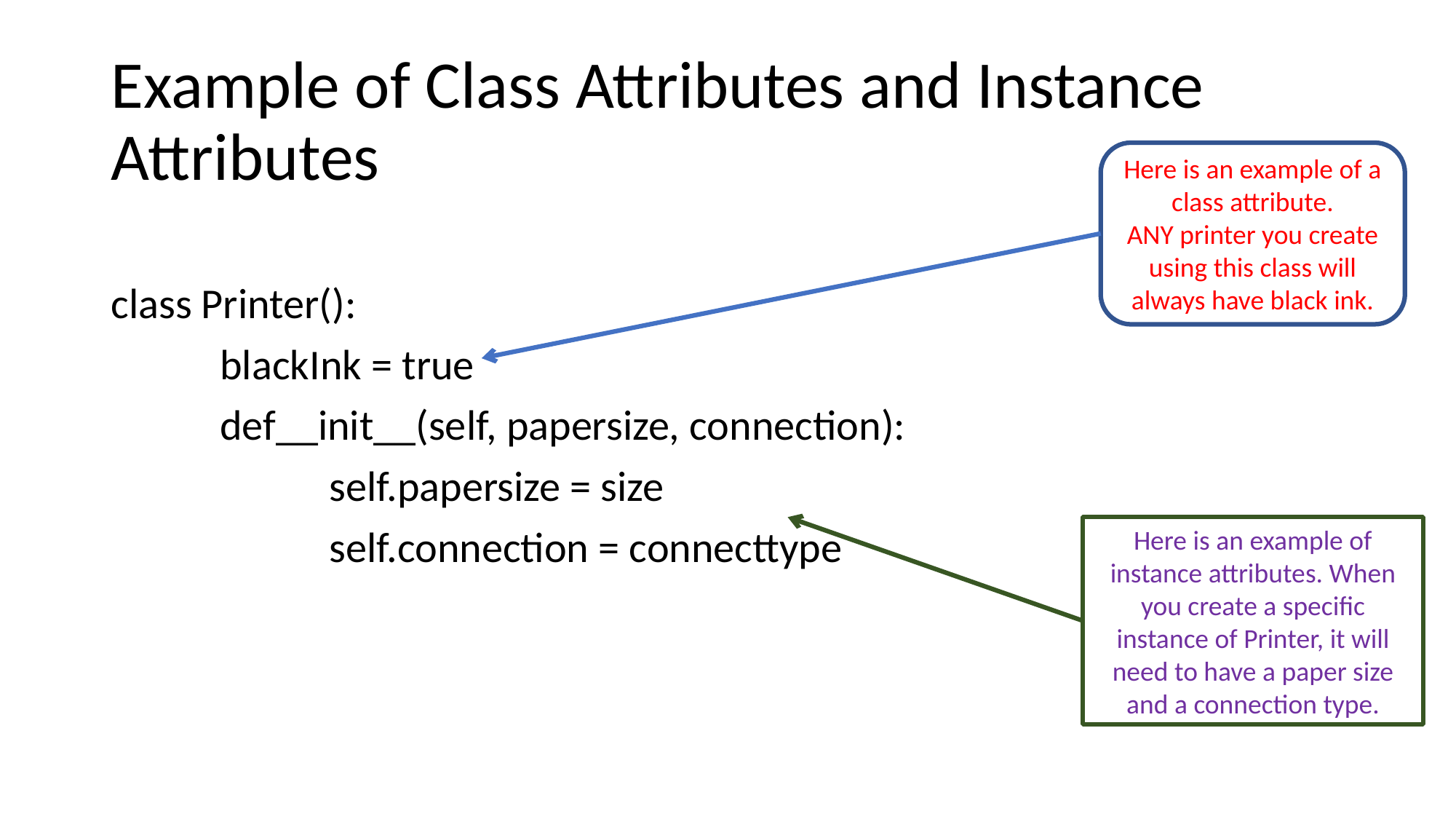

# Example of Class Attributes and Instance Attributes
Here is an example of a class attribute.
ANY printer you create using this class will always have black ink.
class Printer():
	blackInk = true
	def__init__(self, papersize, connection):
		self.papersize = size
		self.connection = connecttype

Here is an example of instance attributes. When you create a specific instance of Printer, it will need to have a paper size and a connection type.